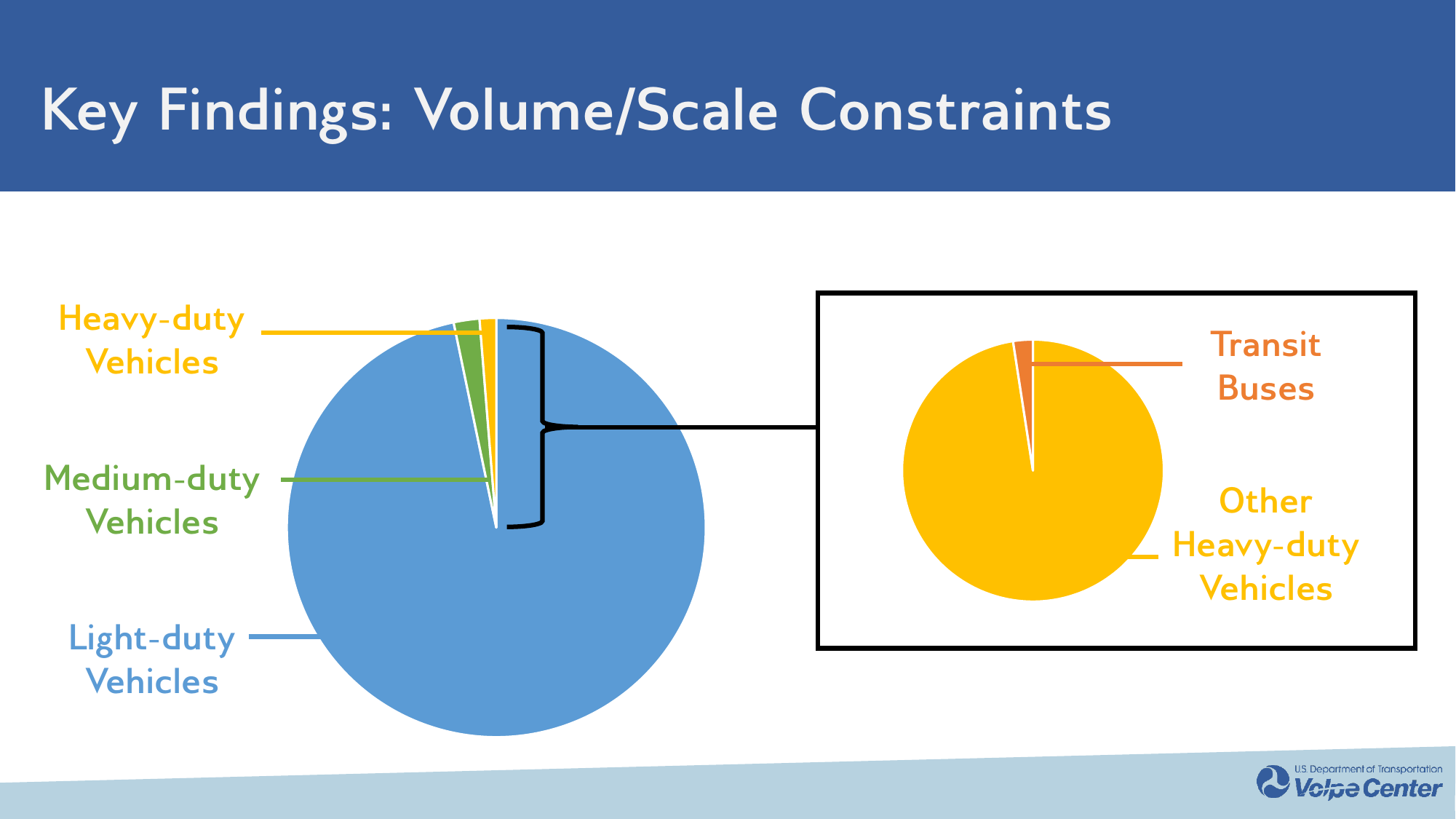

# Key Findings: Volume/Scale Constraints
Heavy-duty Vehicles

### Chart

| Category | Sales |
|---|---|
| Light-duty Vehicles | 17000000.0 |
| Medium-duty Vehicle | 350000.0 |
| Heavy-duty Vehicles | 225000.0 |
Transit Buses

### Chart

| Category | Sales |
|---|---|
| Commercial Trucks | 200000.0 |
| Transit Buses | 5000.0 |
Medium-duty Vehicles
Other Heavy-duty Vehicles
Light-duty Vehicles